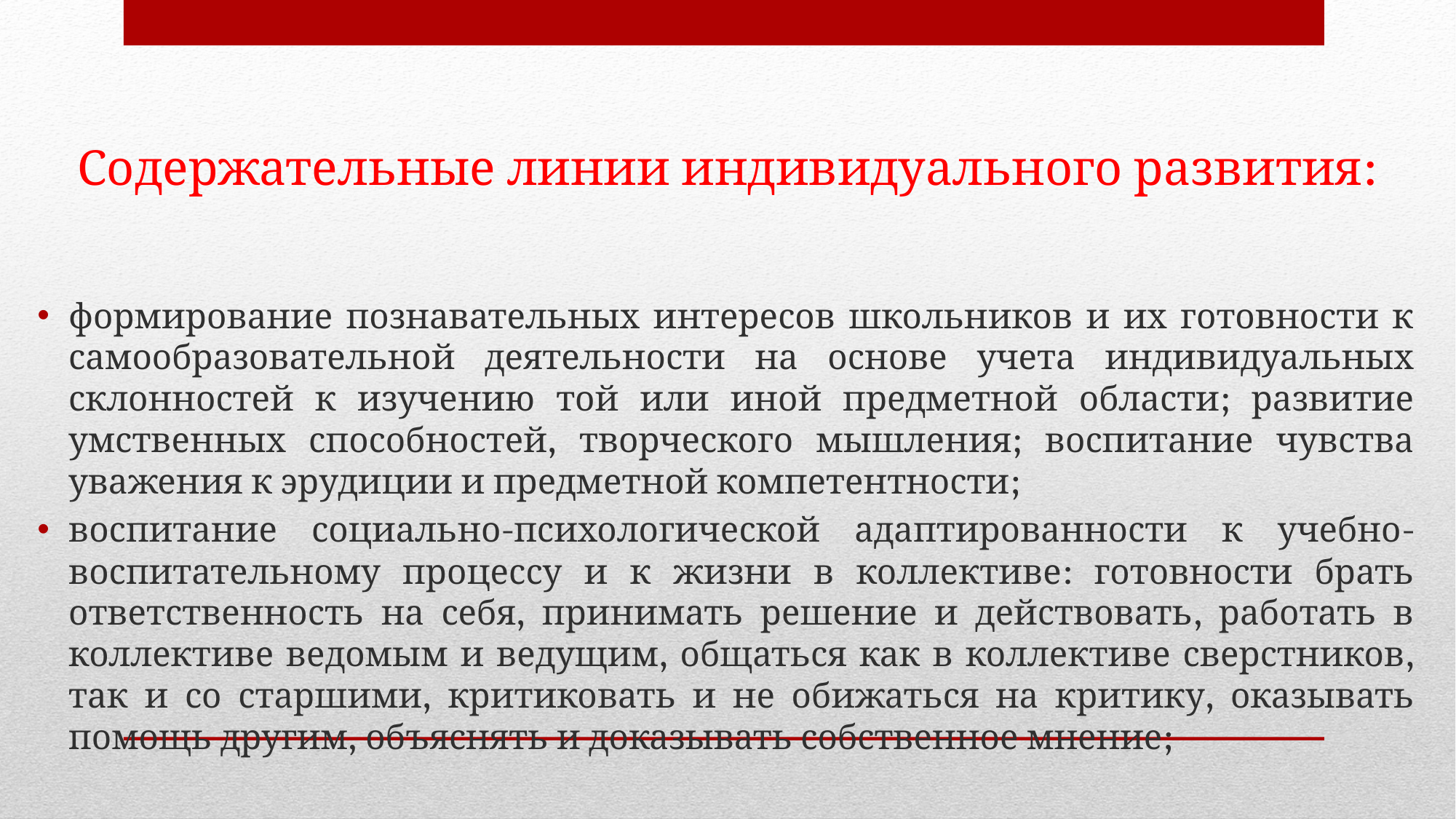

# Содержательные линии индивидуального развития:
формирование познавательных интересов школьников и их готовности к самообразовательной деятельности на основе учета индивидуальных склонностей к изучению той или иной предметной области; развитие умственных способностей, творческого мышления; воспитание чувства уважения к эрудиции и предметной компетентности;
воспитание социально-психологической адаптированности к учебно-воспитательному процессу и к жизни в коллективе: готовности брать ответственность на себя, принимать решение и действовать, работать в коллективе ведомым и ведущим, общаться как в коллективе сверстников, так и со старшими, критиковать и не обижаться на критику, оказывать помощь другим, объяснять и доказывать собственное мнение;